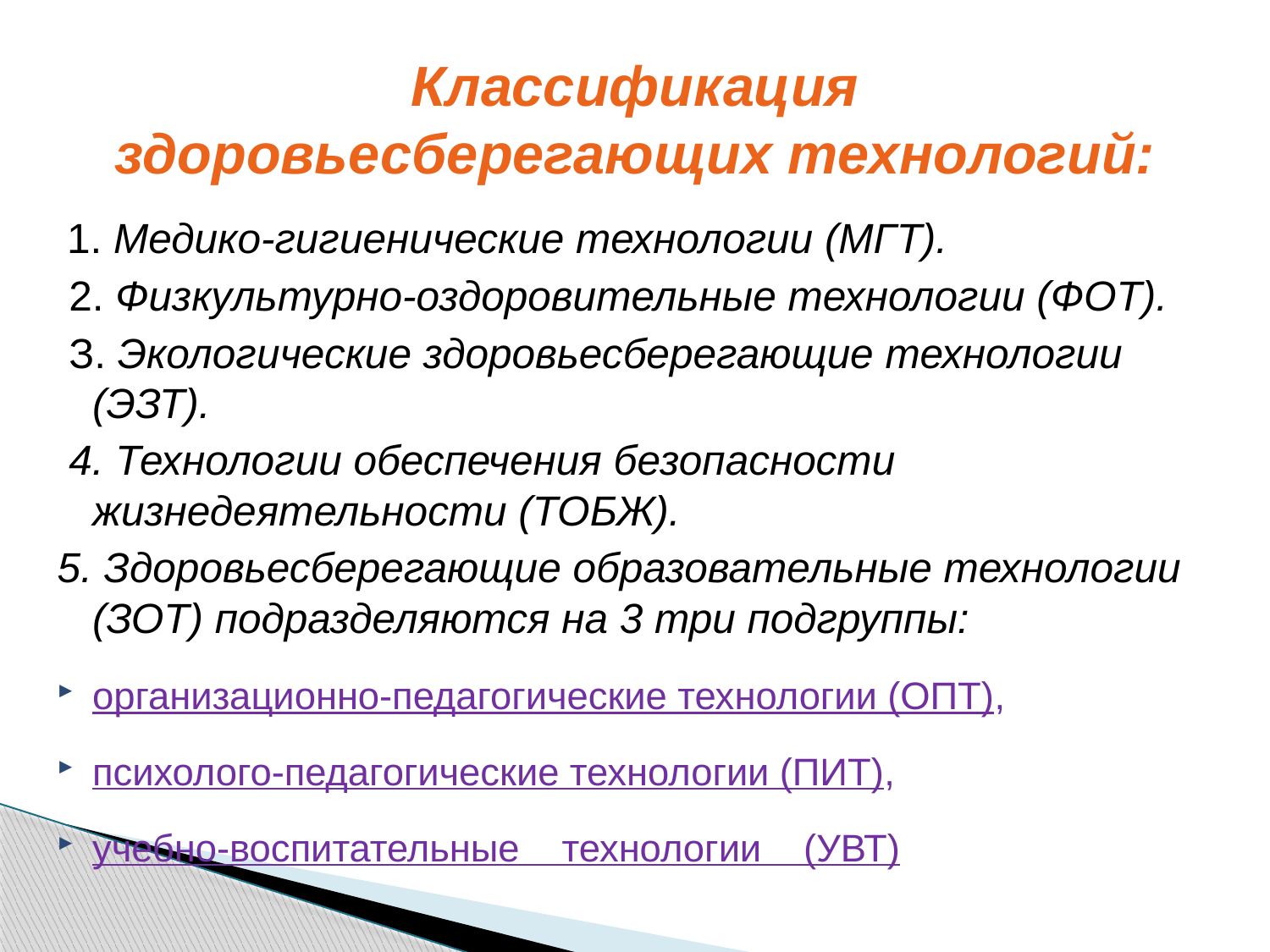

# Классификация здоровьесберегающих технологий:
 1. Медико-гигиенические технологии (МГТ).
 2. Физкультурно-оздоровительные технологии (ФОТ).
 З. Экологические здоровьесберегающие технологии (ЭЗТ).
 4. Технологии обеспечения безопасности жизнедеятельности (ТОБЖ).
5. Здоровьесберегающие образовательные технологии (ЗОТ) подразделяются на 3 три подгруппы:
организационно-педагогические технологии (ОПТ),
психолого-педагогические технологии (ПИТ),
учебно-воспитательные    технологии    (УВТ)